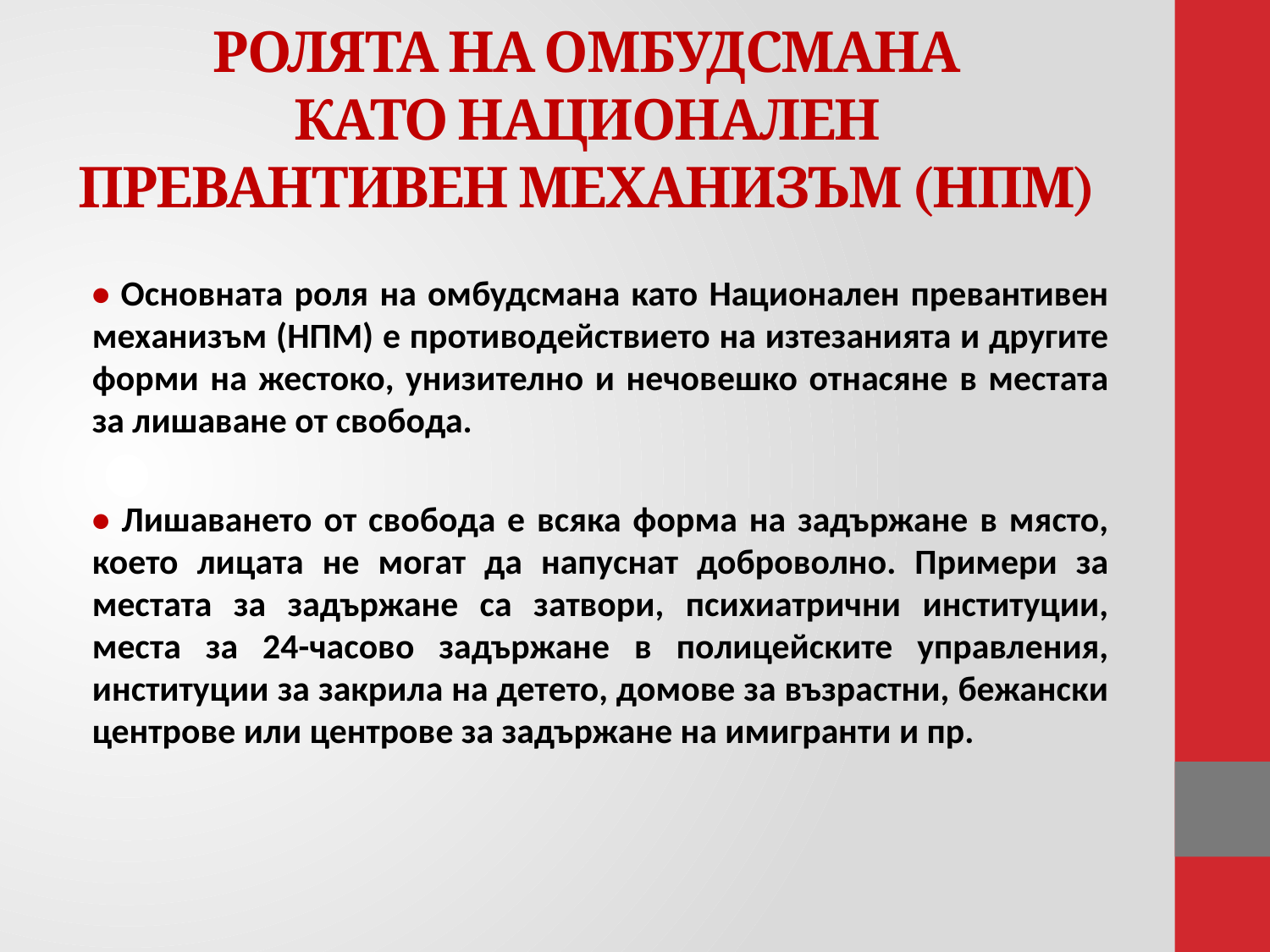

# РОЛЯТА НА ОМБУДСМАНА КАТО НАЦИОНАЛЕН ПРЕВАНТИВЕН МЕХАНИЗЪМ (НПМ)
• Основната роля на омбудсмана като Национален превантивен механизъм (НПМ) е противодействието на изтезанията и другите форми на жестоко, унизително и нечовешко отнасяне в местата за лишаване от свобода.

• Лишаването от свобода е всяка форма на задържане в място, което лицата не могат да напуснат доброволно. Примери за местата за задържане са затвори, психиатрични институции, места за 24-часово задържане в полицейските управления, институции за закрила на детето, домове за възрастни, бежански центрове или центрове за задържане на имигранти и пр.